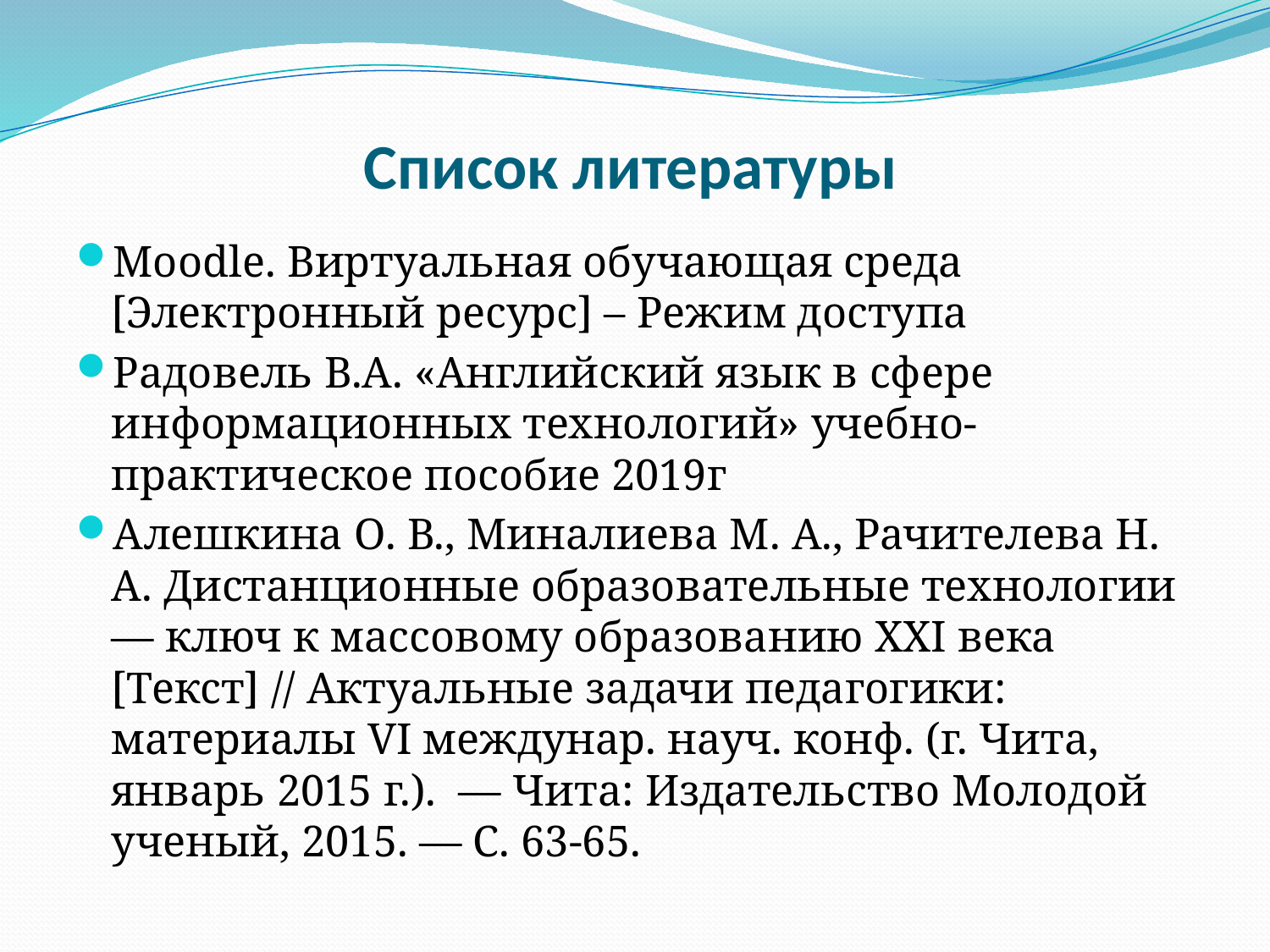

# Список литературы
Moodle. Виртуальная обучающая среда [Электронный ресурс] – Режим доступа
Радовель В.А. «Английский язык в сфере информационных технологий» учебно-практическое пособие 2019г
Алешкина О. В., Миналиева М. А., Рачителева Н. А. Дистанционные образовательные технологии — ключ к массовому образованию XXI века [Текст] // Актуальные задачи педагогики: материалы VI междунар. науч. конф. (г. Чита, январь 2015 г.).  — Чита: Издательство Молодой ученый, 2015. — С. 63-65.